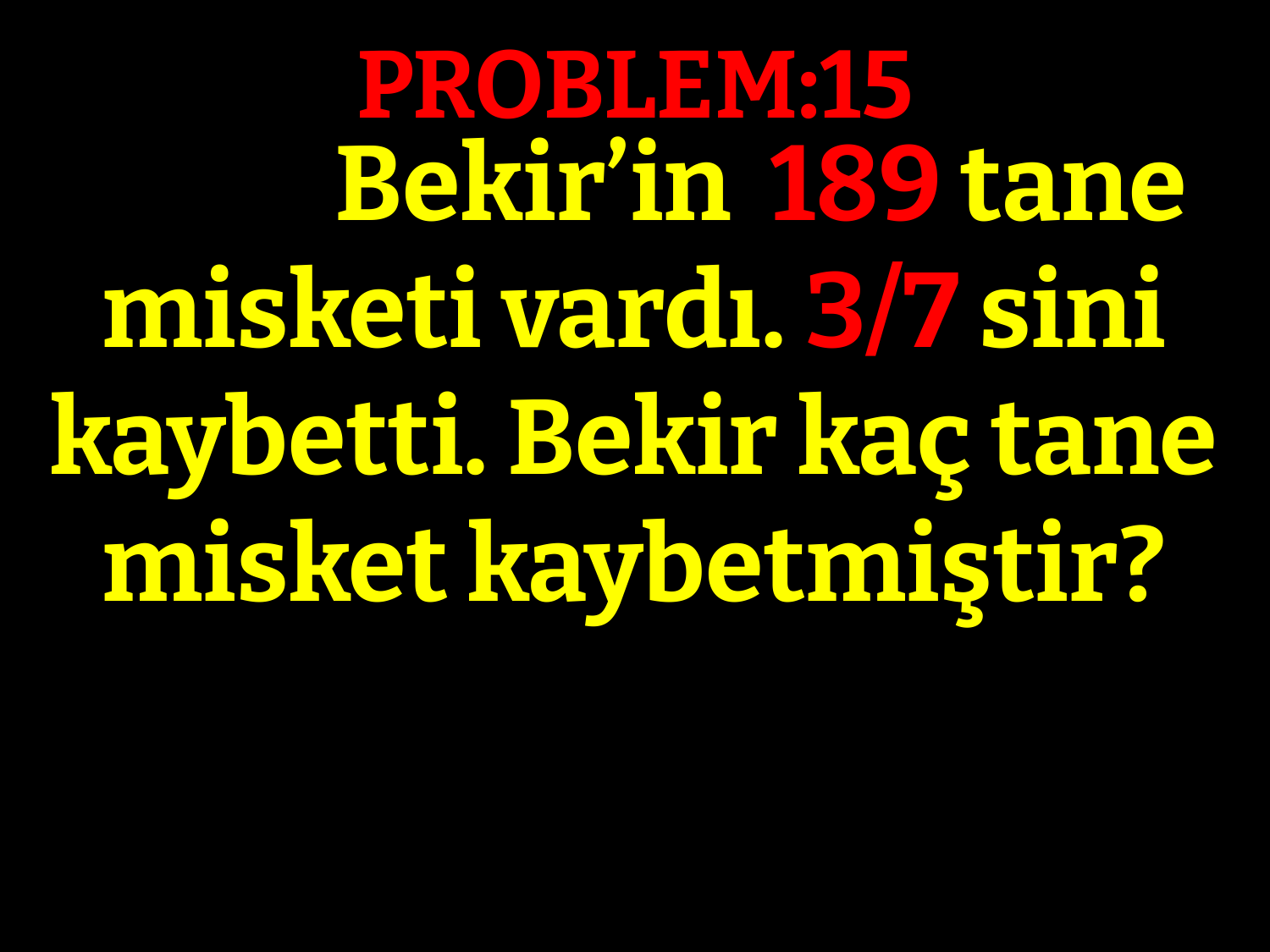

PROBLEM:15
 	 	Bekir’in  189 tane misketi vardı. 3/7 sini kaybetti. Bekir kaç tane misket kaybetmiştir?
#